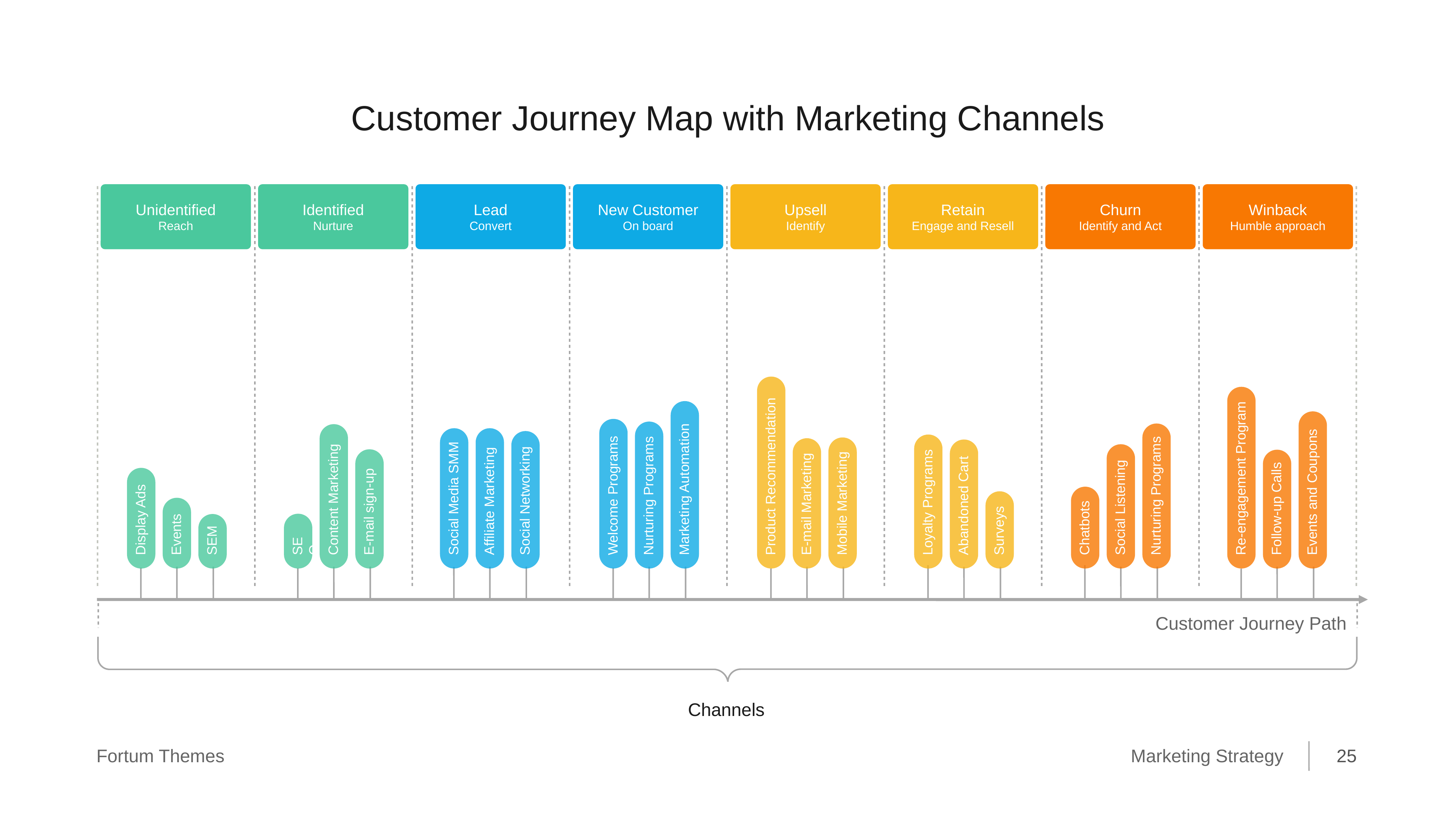

Customer Journey Map with Marketing Channels

Unidentified
Reach
Identified
Nurture
Lead
Convert
New Customer
On board
Upsell
Identify
Retain
Engage and Resell
Churn
Identify and Act
Winback
Humble approach

Product Recommendation
Re-engagement Program

Marketing Automation
Events and Coupons
Welcome Programs
Nurturing Programs
Content Marketing
Nurturing Programs
Mobile Marketing
Social Media SMM
E-mail Marketing
Abandoned Cart
Loyalty Programs
Affiliate Marketing
Follow-up Calls

Social Networking
E-mail sign-up
Social Listening

SEM
Display Ads
Chatbots

Surveys
Events
SEO

Customer Journey Path
Channels
25